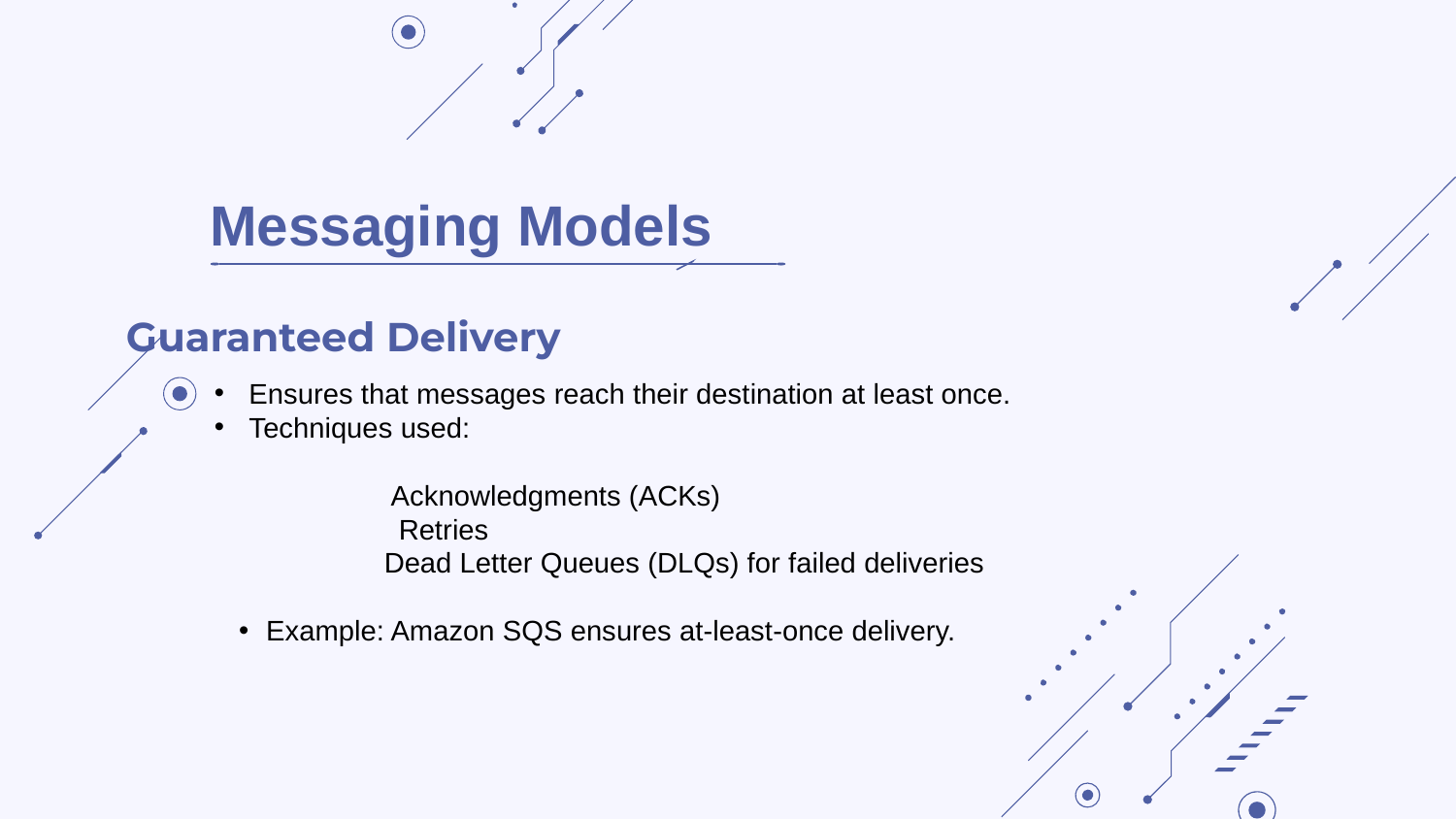

Messaging Models

# Guaranteed Delivery

Ensures that messages reach their destination at least once.
Techniques used:

                   Acknowledgments (ACKs)
                    Retries
	Dead Letter Queues (DLQs) for failed deliveries

Example: Amazon SQS ensures at-least-once delivery.